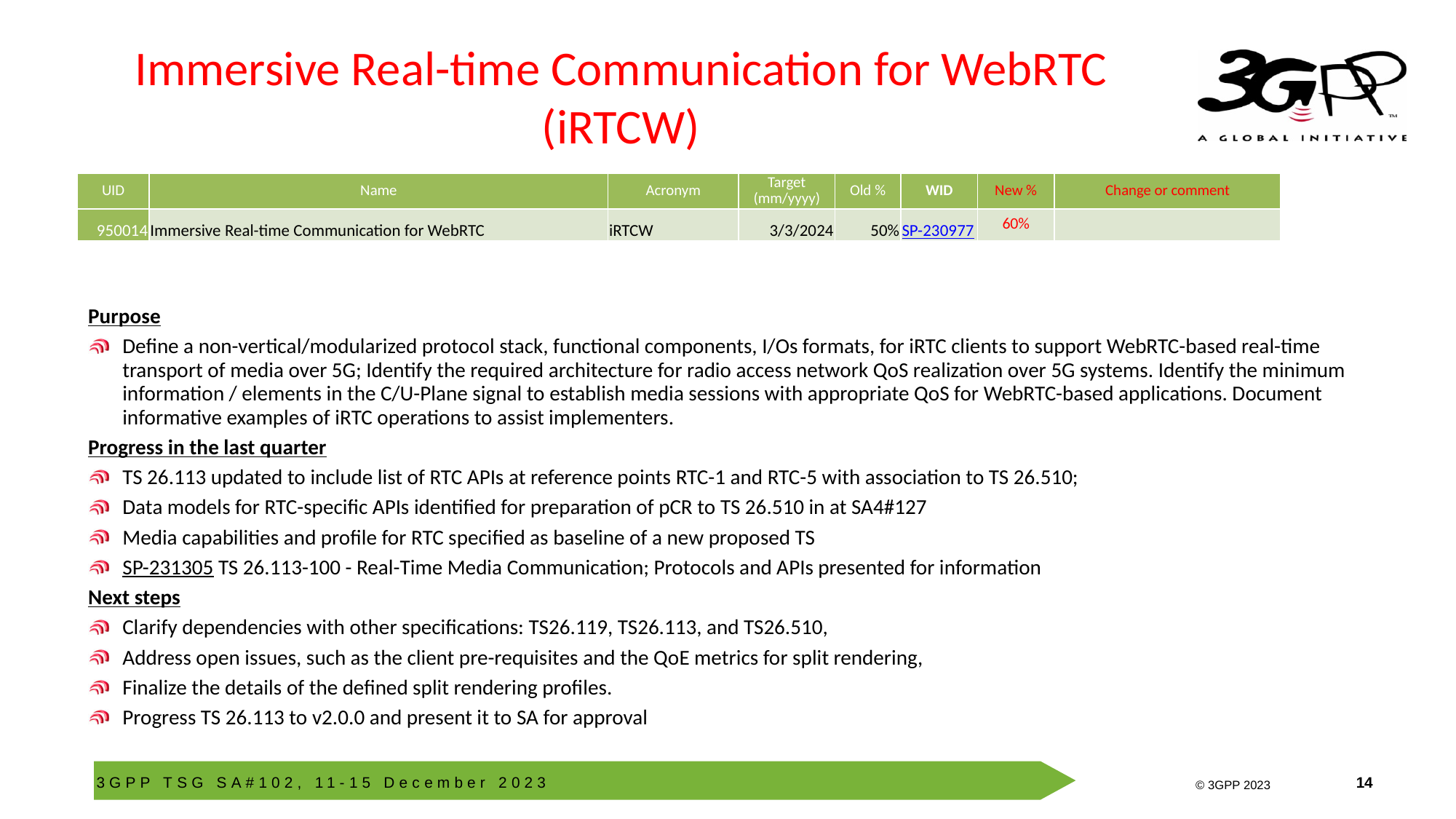

# Immersive Real-time Communication for WebRTC (iRTCW)
| UID | Name | Acronym | Target (mm/yyyy) | Old % | WID | New % | Change or comment |
| --- | --- | --- | --- | --- | --- | --- | --- |
| 950014 | Immersive Real-time Communication for WebRTC | iRTCW | 3/3/2024 | 50% | SP-230977 | 60% |  |
Purpose
Define a non-vertical/modularized protocol stack, functional components, I/Os formats, for iRTC clients to support WebRTC-based real-time transport of media over 5G; Identify the required architecture for radio access network QoS realization over 5G systems. Identify the minimum information / elements in the C/U-Plane signal to establish media sessions with appropriate QoS for WebRTC-based applications. Document informative examples of iRTC operations to assist implementers.
Progress in the last quarter
TS 26.113 updated to include list of RTC APIs at reference points RTC-1 and RTC-5 with association to TS 26.510;
Data models for RTC-specific APIs identified for preparation of pCR to TS 26.510 in at SA4#127
Media capabilities and profile for RTC specified as baseline of a new proposed TS
SP-231305 TS 26.113-100 - Real-Time Media Communication; Protocols and APIs presented for information
Next steps
Clarify dependencies with other specifications: TS26.119, TS26.113, and TS26.510,
Address open issues, such as the client pre-requisites and the QoE metrics for split rendering,
Finalize the details of the defined split rendering profiles.
Progress TS 26.113 to v2.0.0 and present it to SA for approval